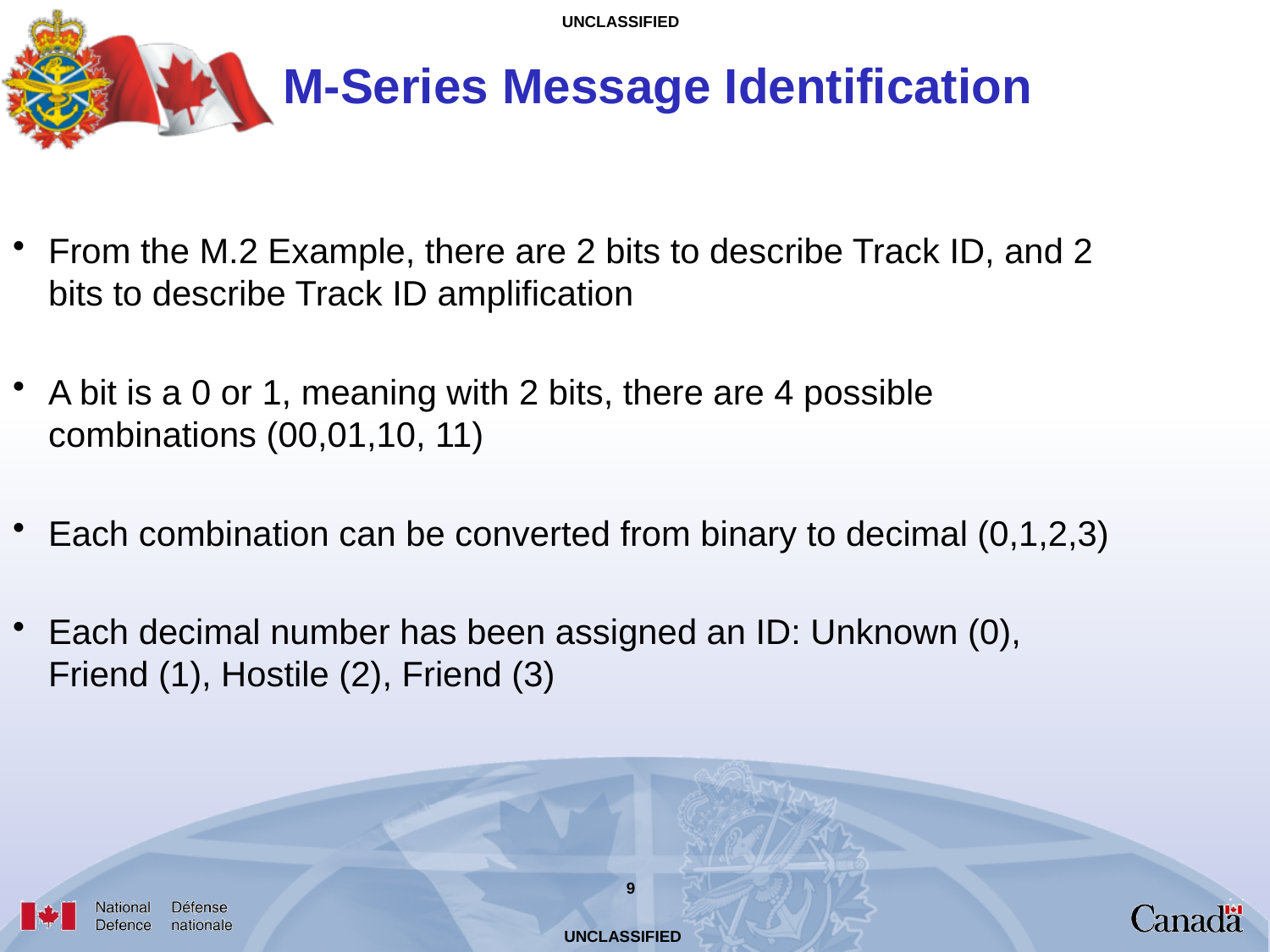

M-Series Message Identification
From the M.2 Example, there are 2 bits to describe Track ID, and 2 bits to describe Track ID amplification

A bit is a 0 or 1, meaning with 2 bits, there are 4 possible combinations (00,01,10, 11)

Each combination can be converted from binary to decimal (0,1,2,3)

Each decimal number has been assigned an ID: Unknown (0), Friend (1), Hostile (2), Friend (3)